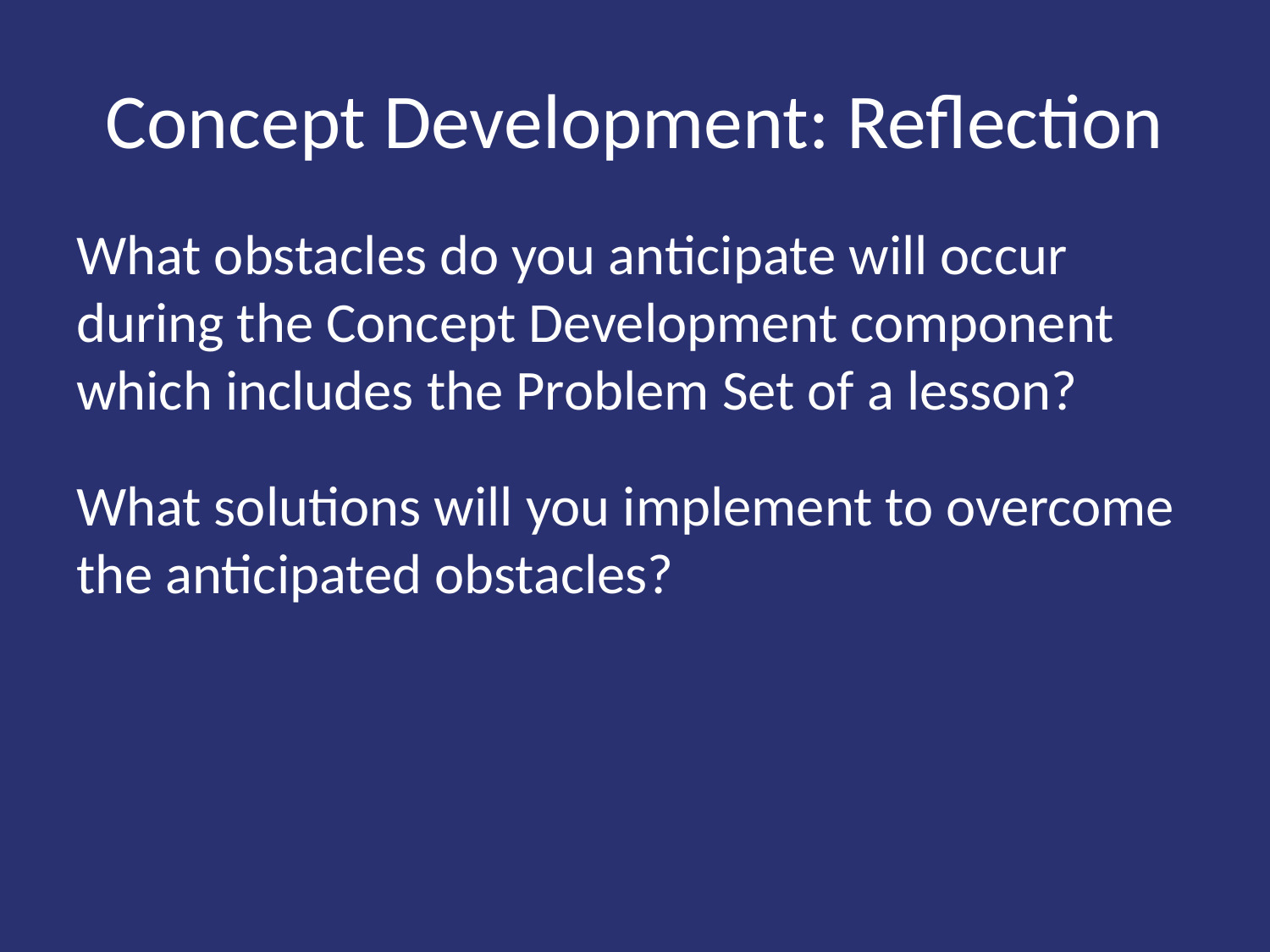

# Concept Development: Reflection
What obstacles do you anticipate will occur during the Concept Development component which includes the Problem Set of a lesson?

What solutions will you implement to overcome the anticipated obstacles?